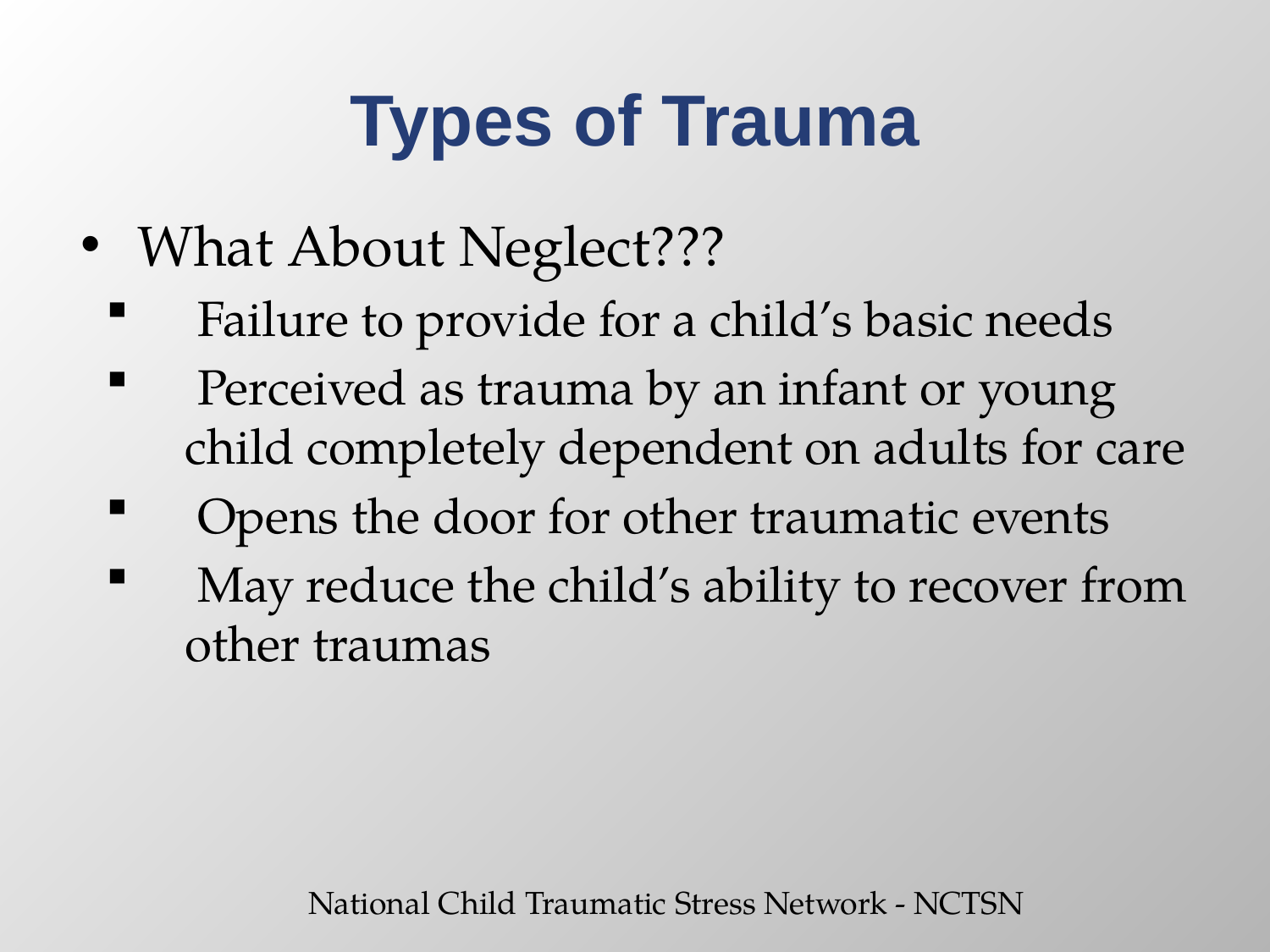

# Types of Trauma
What About Neglect???
 Failure to provide for a child’s basic needs
 Perceived as trauma by an infant or young child completely dependent on adults for care
 Opens the door for other traumatic events
 May reduce the child’s ability to recover from other traumas
National Child Traumatic Stress Network - NCTSN